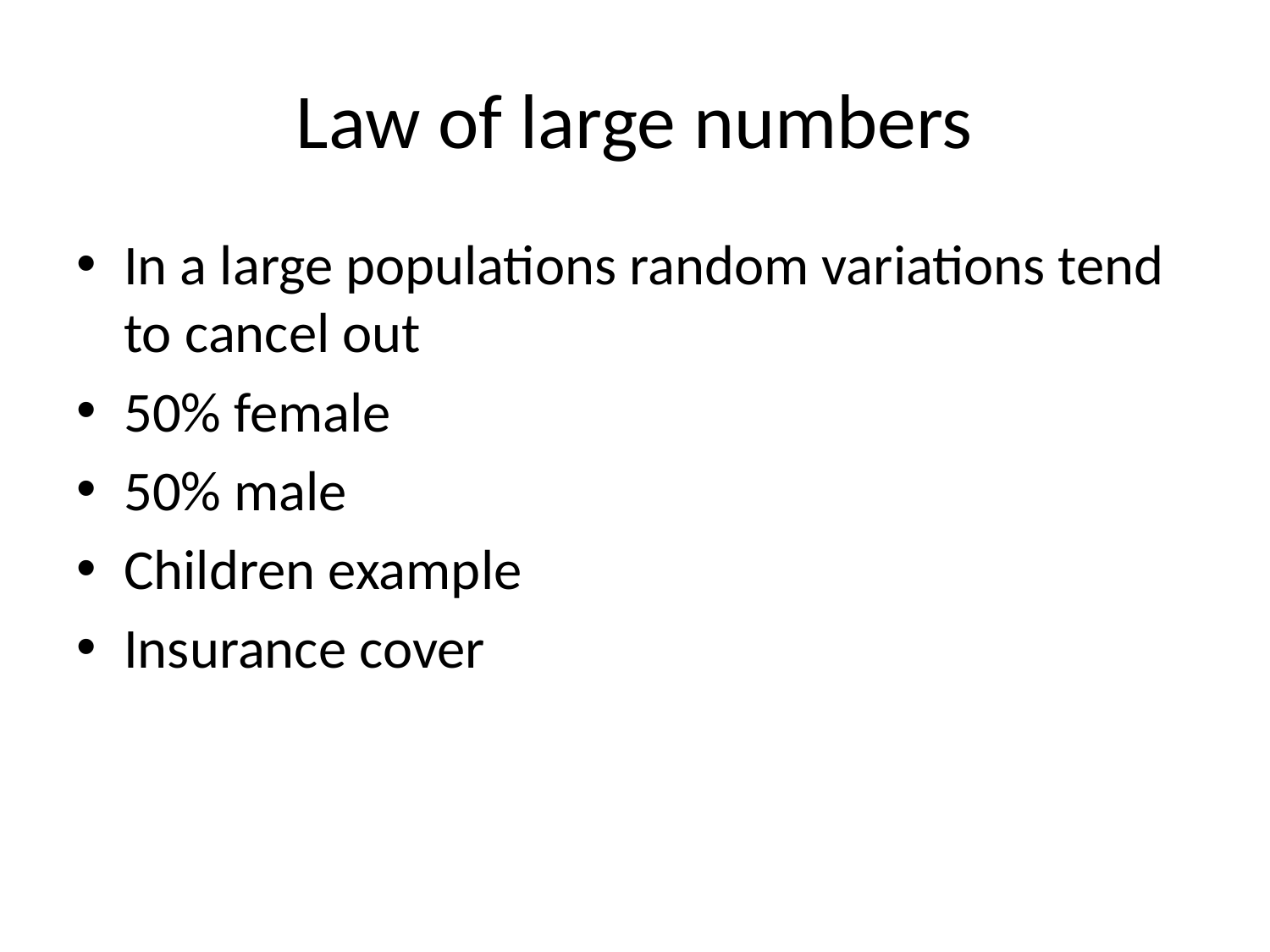

# Law of large numbers
In a large populations random variations tend to cancel out
50% female
50% male
Children example
Insurance cover